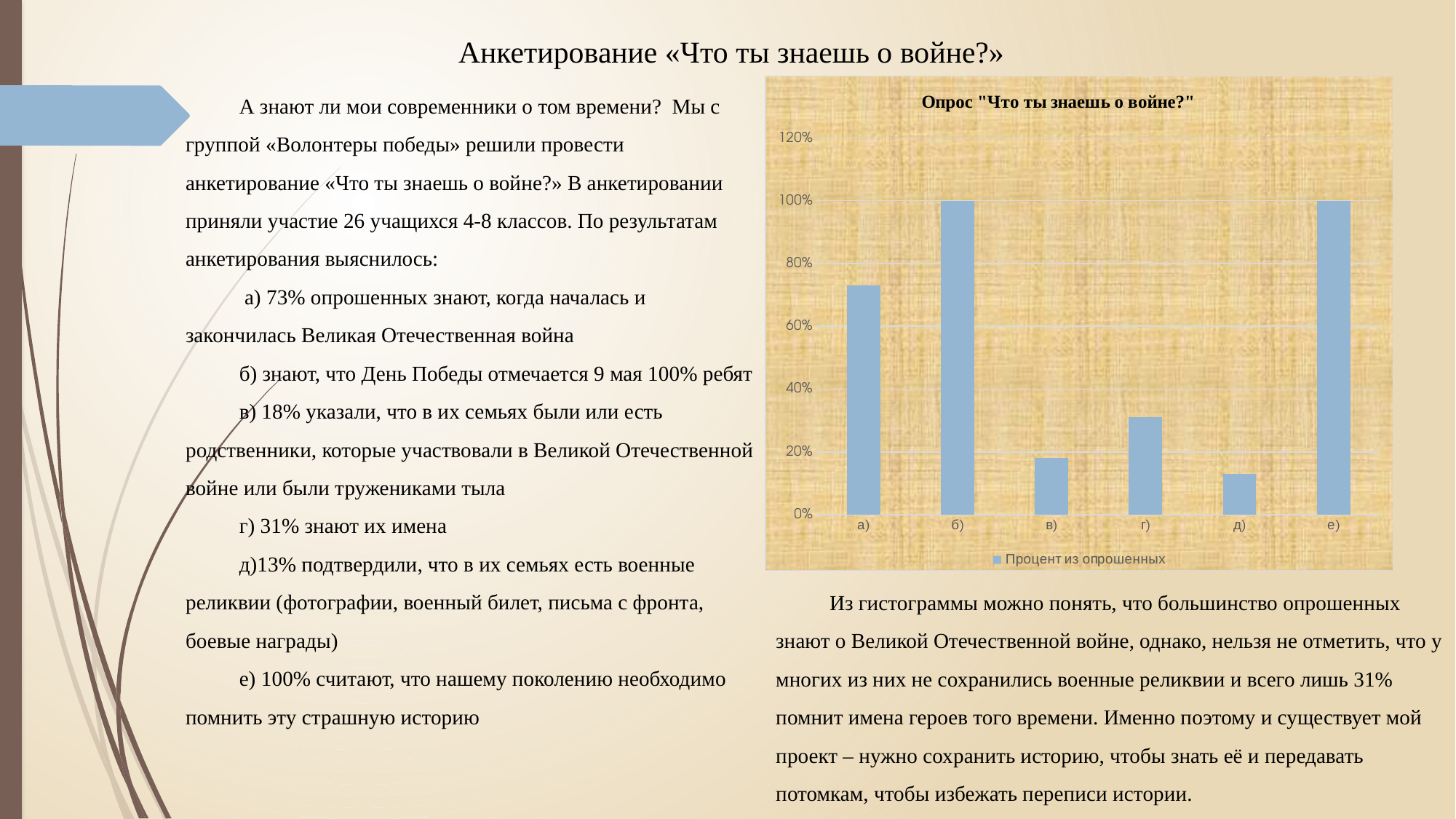

Анкетирование «Что ты знаешь о войне?»
А знают ли мои современники о том времени?  Мы с группой «Волонтеры победы» решили провести анкетирование «Что ты знаешь о войне?» В анкетировании приняли участие 26 учащихся 4-8 классов. По результатам анкетирования выяснилось:
 а) 73% опрошенных знают, когда началась и закончилась Великая Отечественная война
б) знают, что День Победы отмечается 9 мая 100% ребят
в) 18% указали, что в их семьях были или есть родственники, которые участвовали в Великой Отечественной войне или были тружениками тыла
г) 31% знают их имена
д)13% подтвердили, что в их семьях есть военные реликвии (фотографии, военный билет, письма с фронта, боевые награды)
е) 100% считают, что нашему поколению необходимо помнить эту страшную историю

### Chart: Опрос "Что ты знаешь о войне?"

| Category | Процент из опрошенных |
|---|---|
| а) | 0.73 |
| б) | 1.0 |
| в) | 0.18 |
| г) | 0.31 |
| д) | 0.13 |
| е) | 1.0 |
Из гистограммы можно понять, что большинство опрошенных знают о Великой Отечественной войне, однако, нельзя не отметить, что у многих из них не сохранились военные реликвии и всего лишь 31% помнит имена героев того времени. Именно поэтому и существует мой проект – нужно сохранить историю, чтобы знать её и передавать потомкам, чтобы избежать переписи истории.